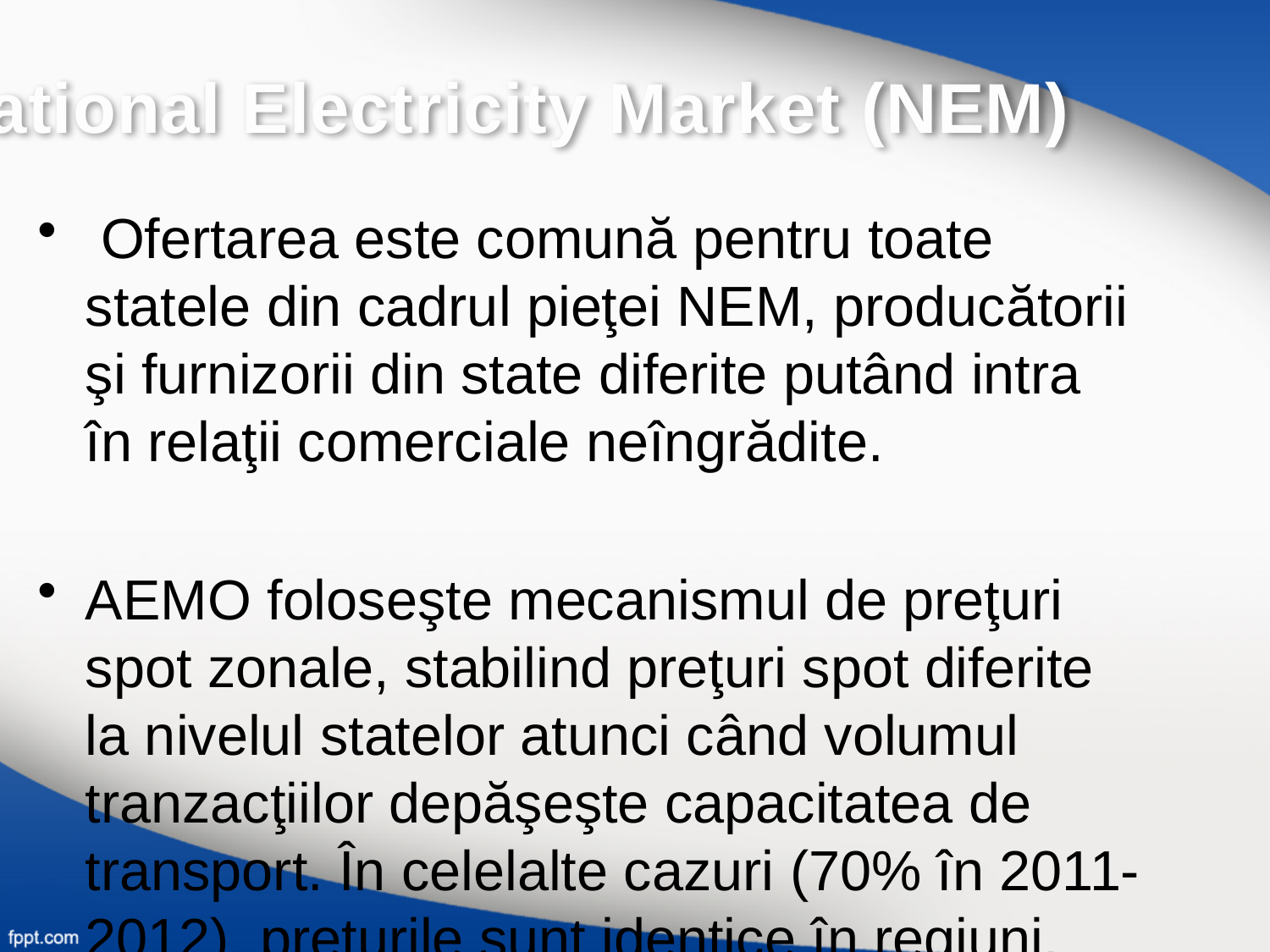

National Electricity Market (NEM)
 Ofertarea este comună pentru toate statele din cadrul pieţei NEM, producătorii şi furnizorii din state diferite putând intra în relaţii comerciale neîngrădite.

AEMO foloseşte mecanismul de preţuri spot zonale, stabilind preţuri spot diferite la nivelul statelor atunci când volumul tranzacţiilor depăşeşte capacitatea de transport. În celelalte cazuri (70% în 2011-2012), preţurile sunt identice în regiuni.